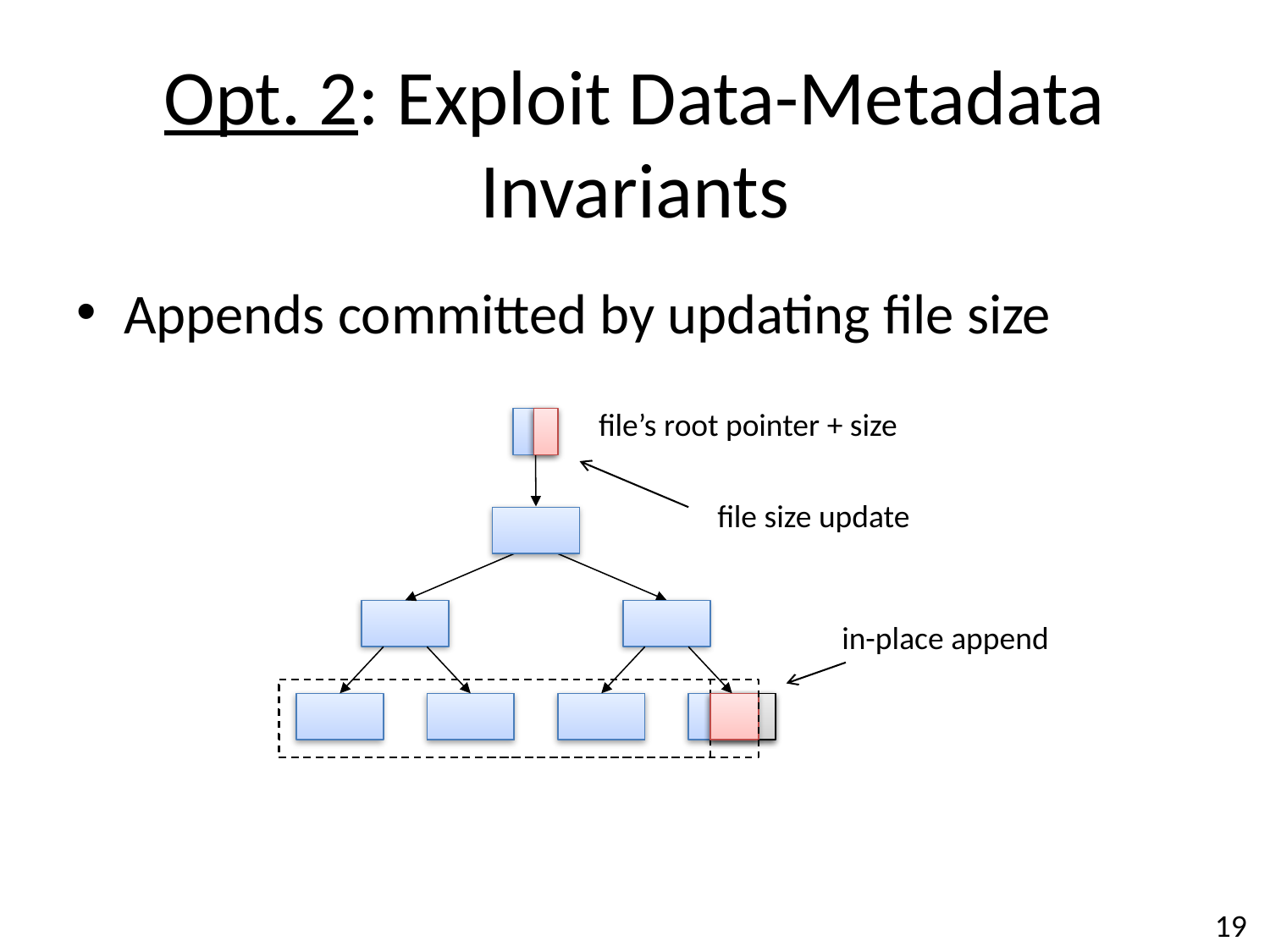

# Opt. 2: Exploit Data-Metadata Invariants
Appends committed by updating file size
file’s root pointer + size

file size update

in-place append

19